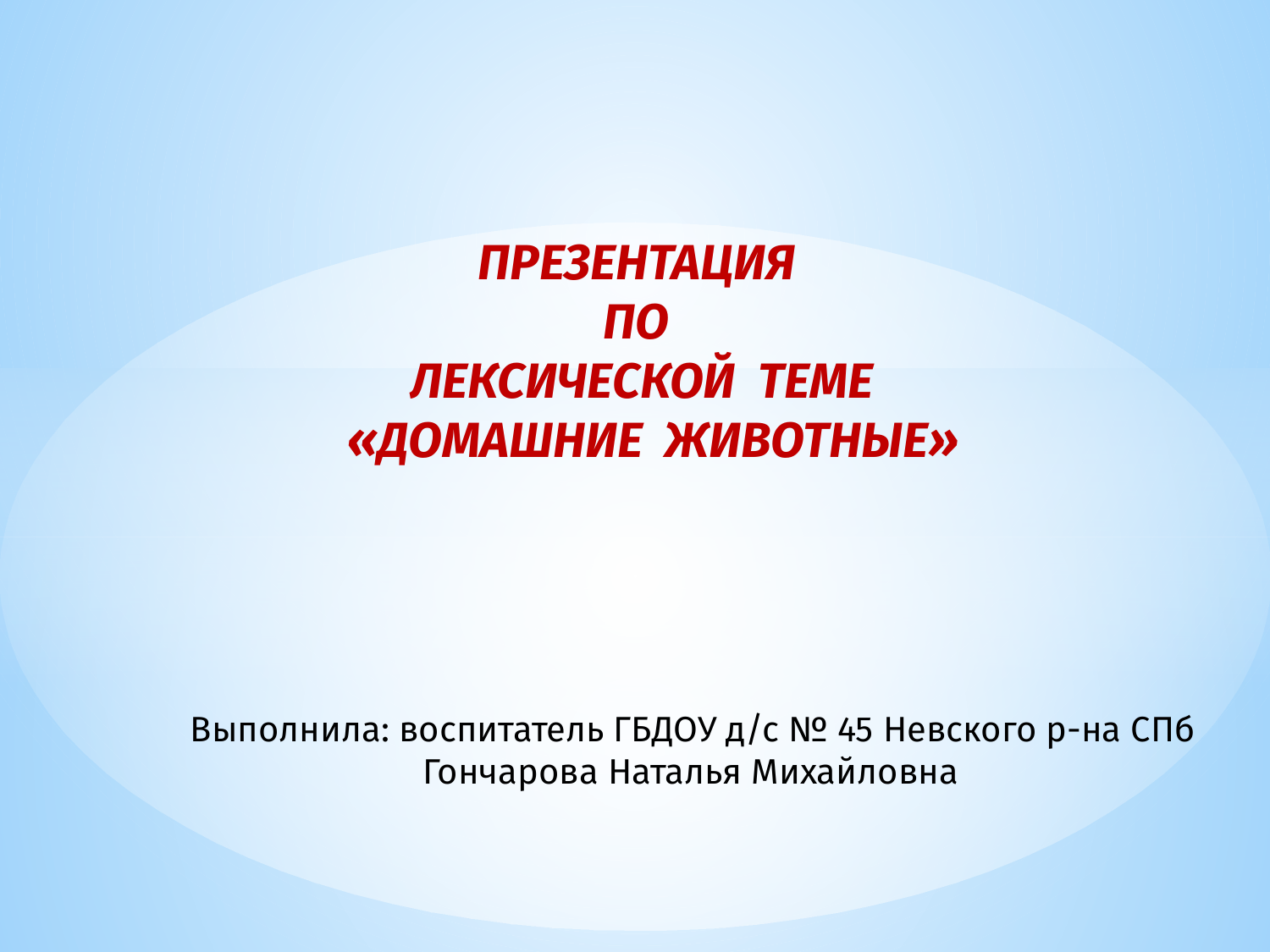

ПРЕЗЕНТАЦИЯ
ПО
ЛЕКСИЧЕСКОЙ  ТЕМЕ
 «ДОМАШНИЕ  ЖИВОТНЫЕ»

Выполнила: воспитатель ГБДОУ д/с № 45 Невского р-на СПб
                         Гончарова Наталья Михайловна